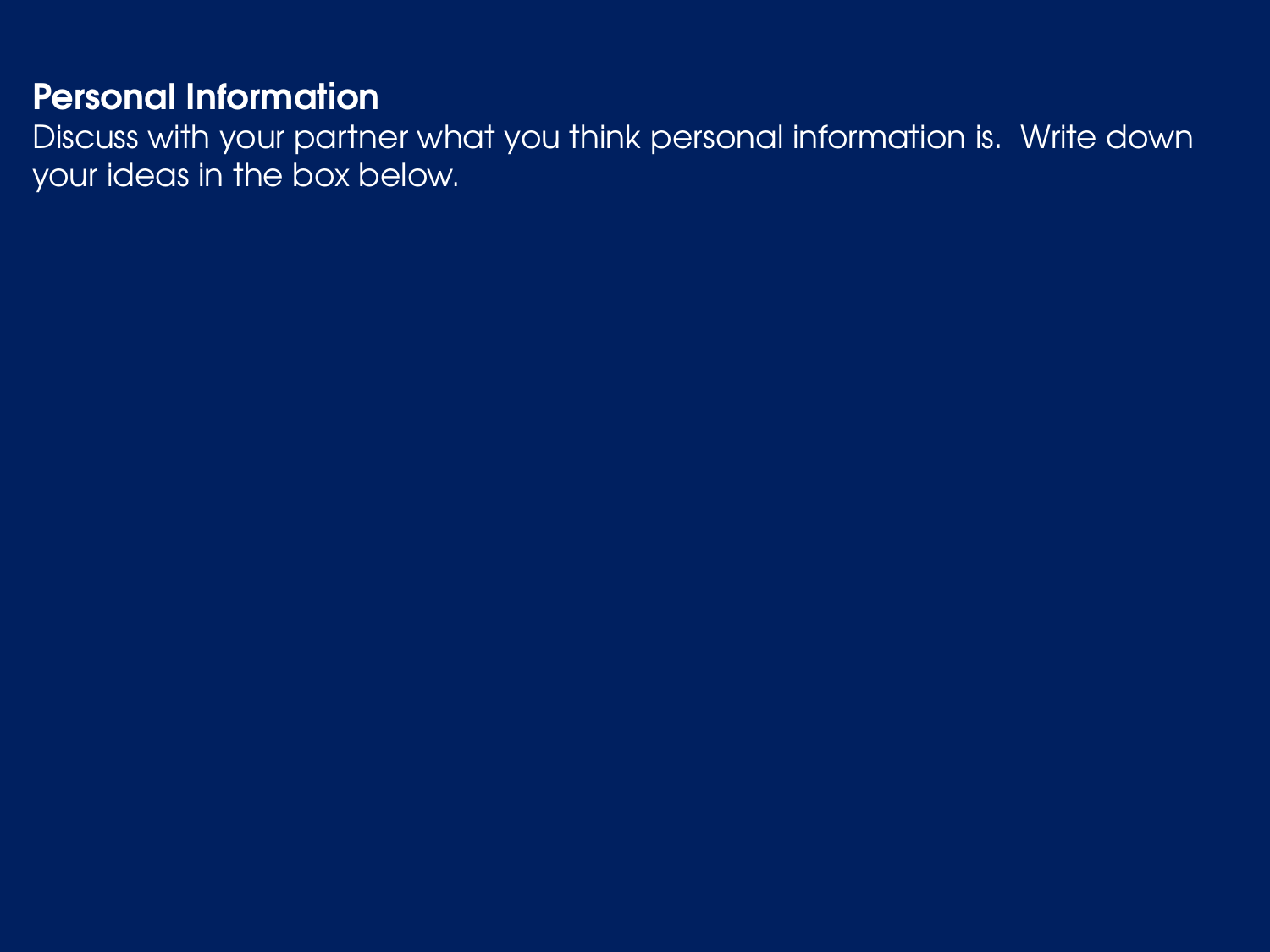

Personal Information
Discuss with your partner what you think personal information is.  Write down your ideas in the box below.